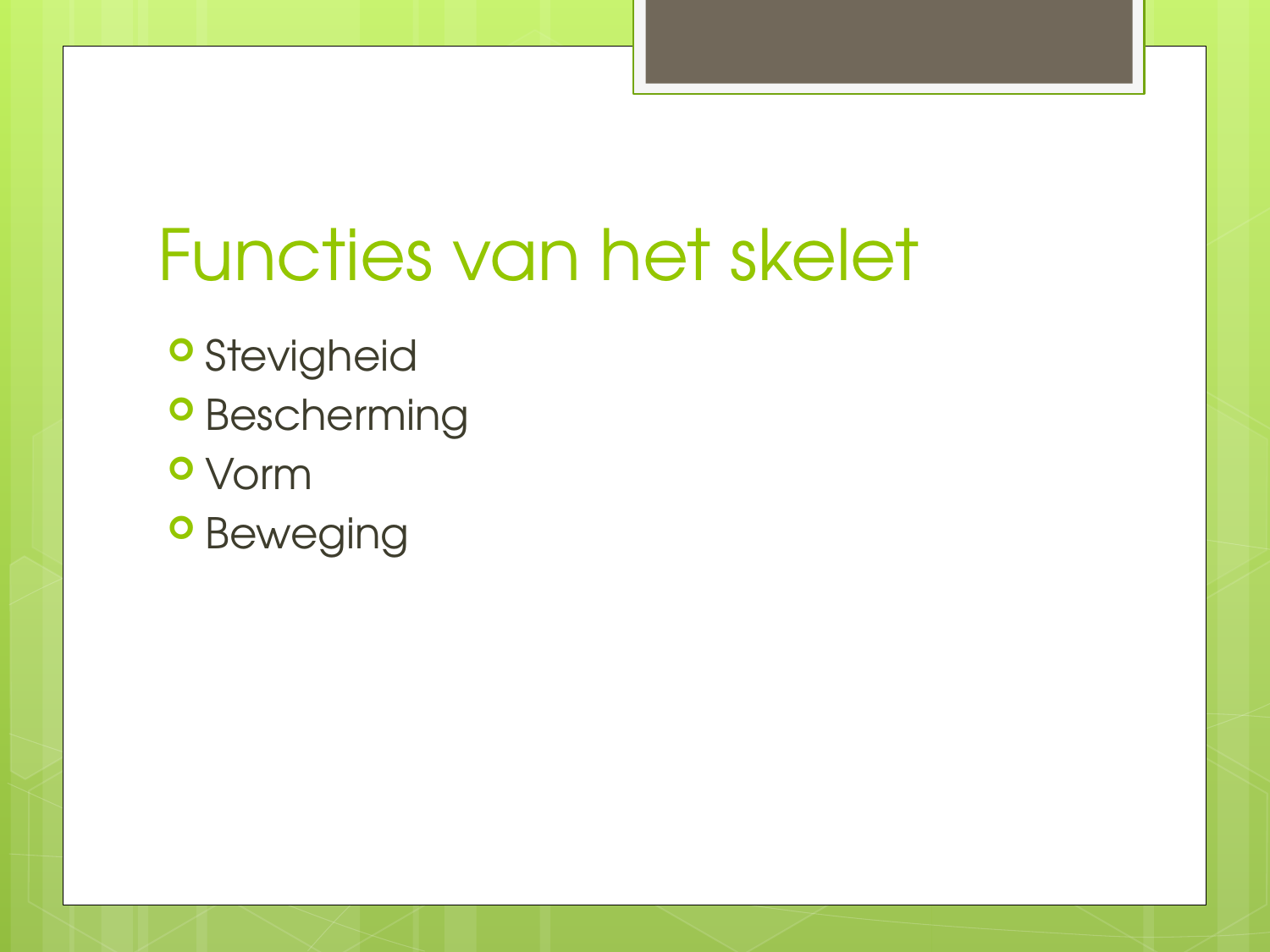

# Functies van het skelet
Stevigheid
Bescherming
Vorm
Beweging